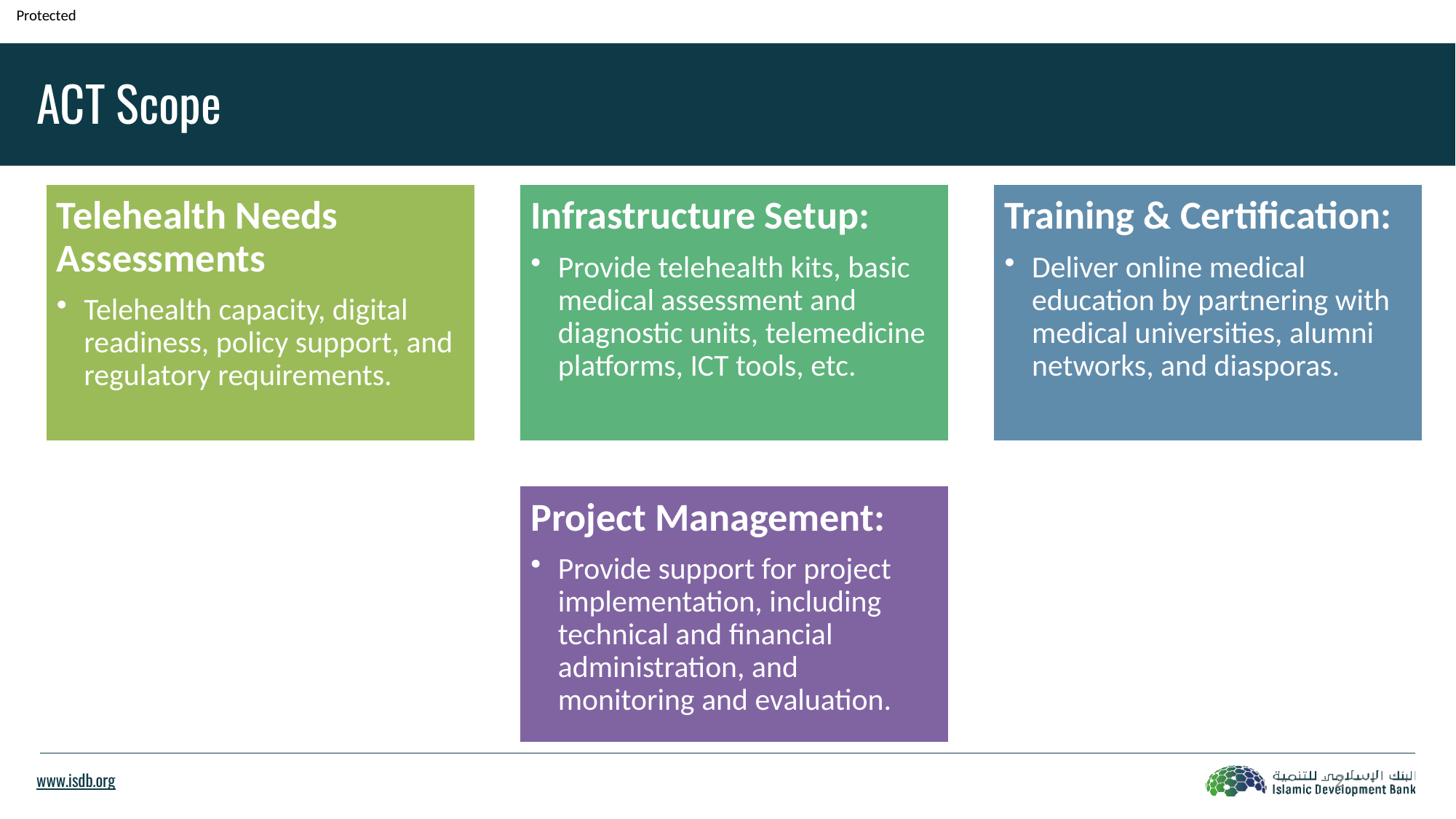

Protected

# ACT Scope
Telehealth Needs Assessments
Telehealth capacity, digital readiness, policy support, and regulatory requirements.
Infrastructure Setup:
Provide telehealth kits, basic medical assessment and diagnostic units, telemedicine platforms, ICT tools, etc.
Training & Certification:
Deliver online medical education by partnering with medical universities, alumni networks, and diasporas.
Project Management:
Provide support for project implementation, including technical and financial administration, and monitoring and evaluation.

2
www.isdb.org